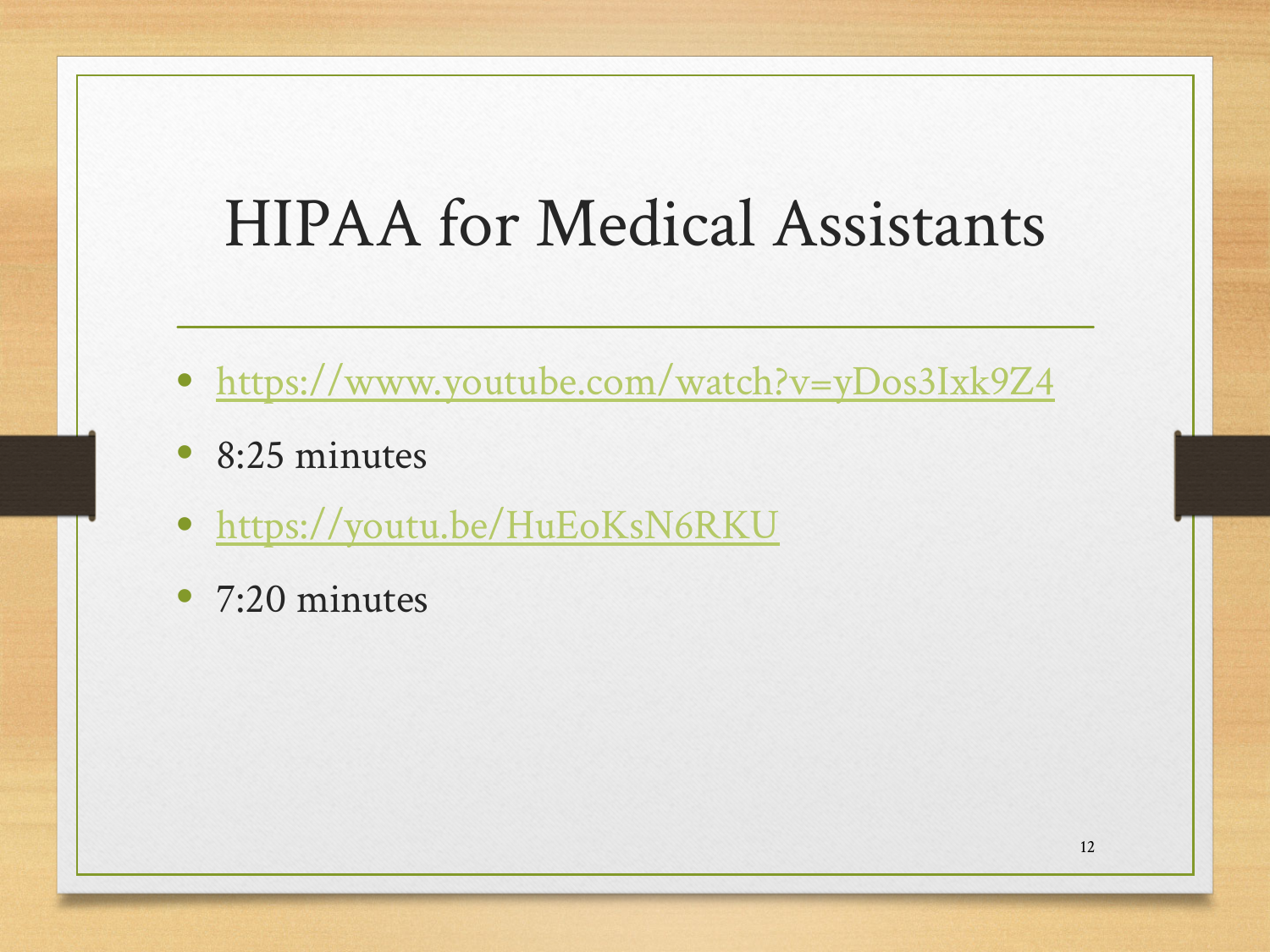

# HIPAA for Medical Assistants
https://www.youtube.com/watch?v=yDos3Ixk9Z4
8:25 minutes
https://youtu.be/HuEoKsN6RKU
7:20 minutes

 12